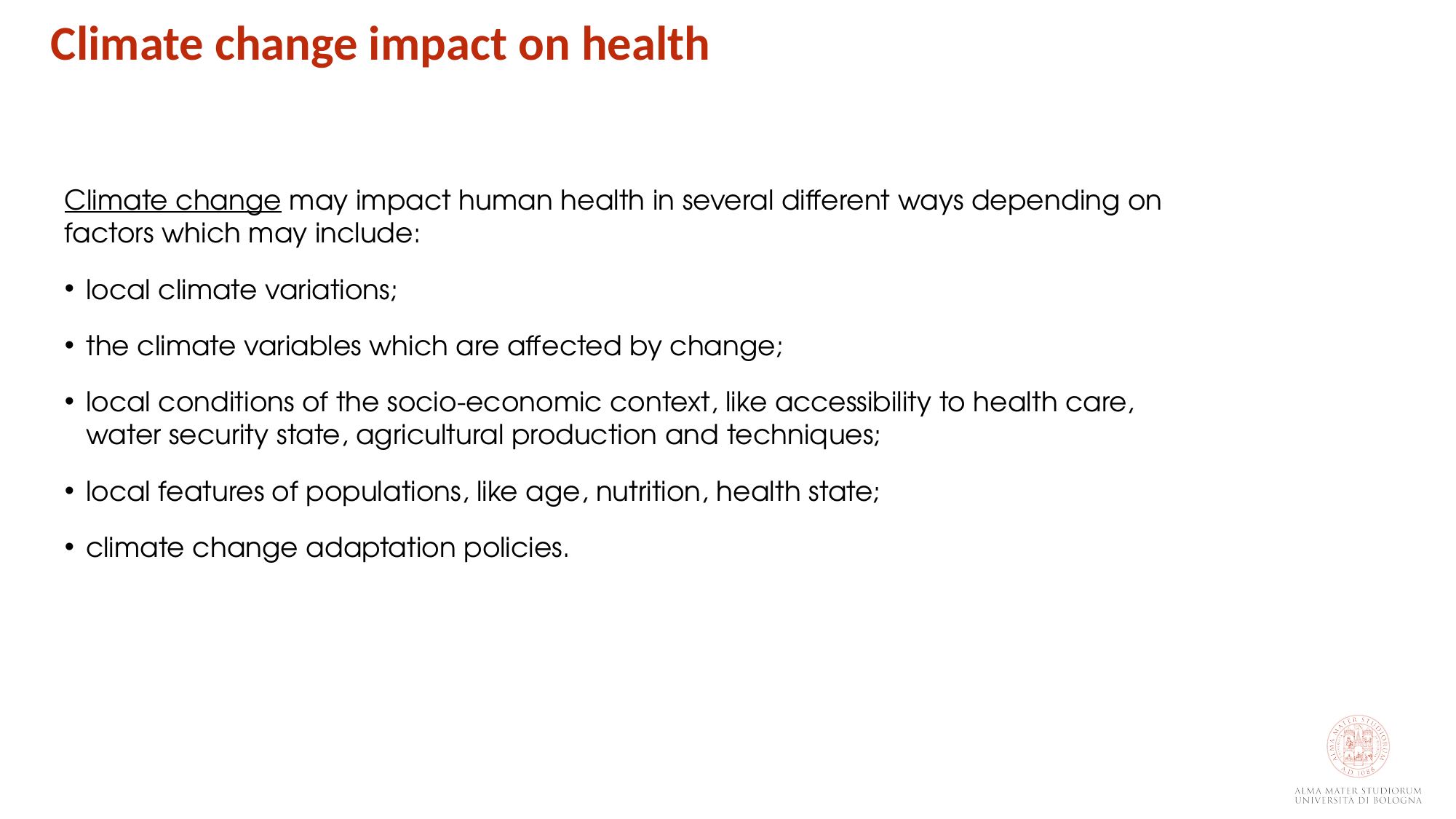

Climate change impact on health
Climate change may impact human health in several different ways depending on factors which may include:
local climate variations;
the climate variables which are affected by change;
local conditions of the socio-economic context, like accessibility to health care, water security state, agricultural production and techniques;
local features of populations, like age, nutrition, health state;
climate change adaptation policies.